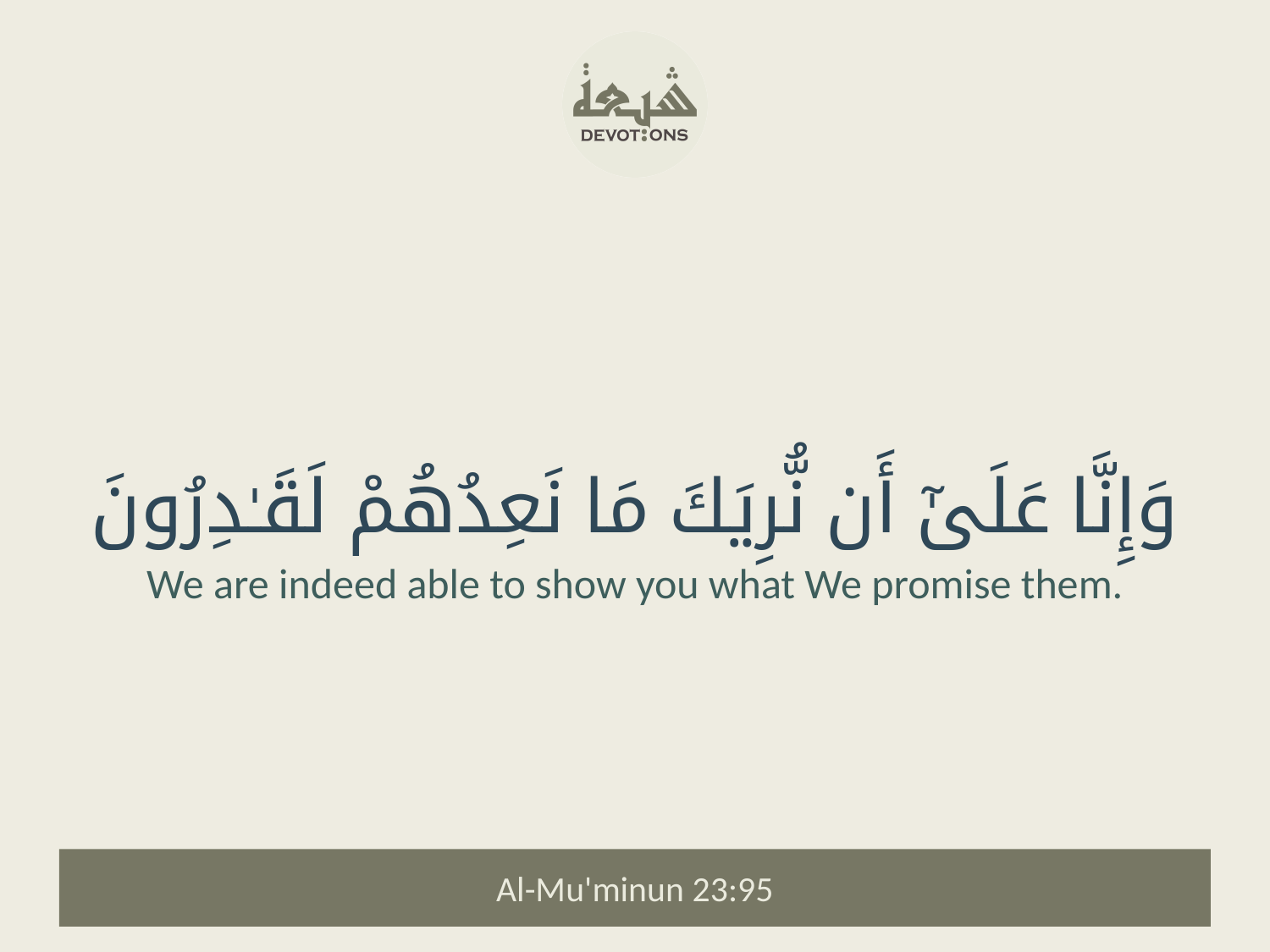

وَإِنَّا عَلَىٰٓ أَن نُّرِيَكَ مَا نَعِدُهُمْ لَقَـٰدِرُونَ
We are indeed able to show you what We promise them.
Al-Mu'minun 23:95